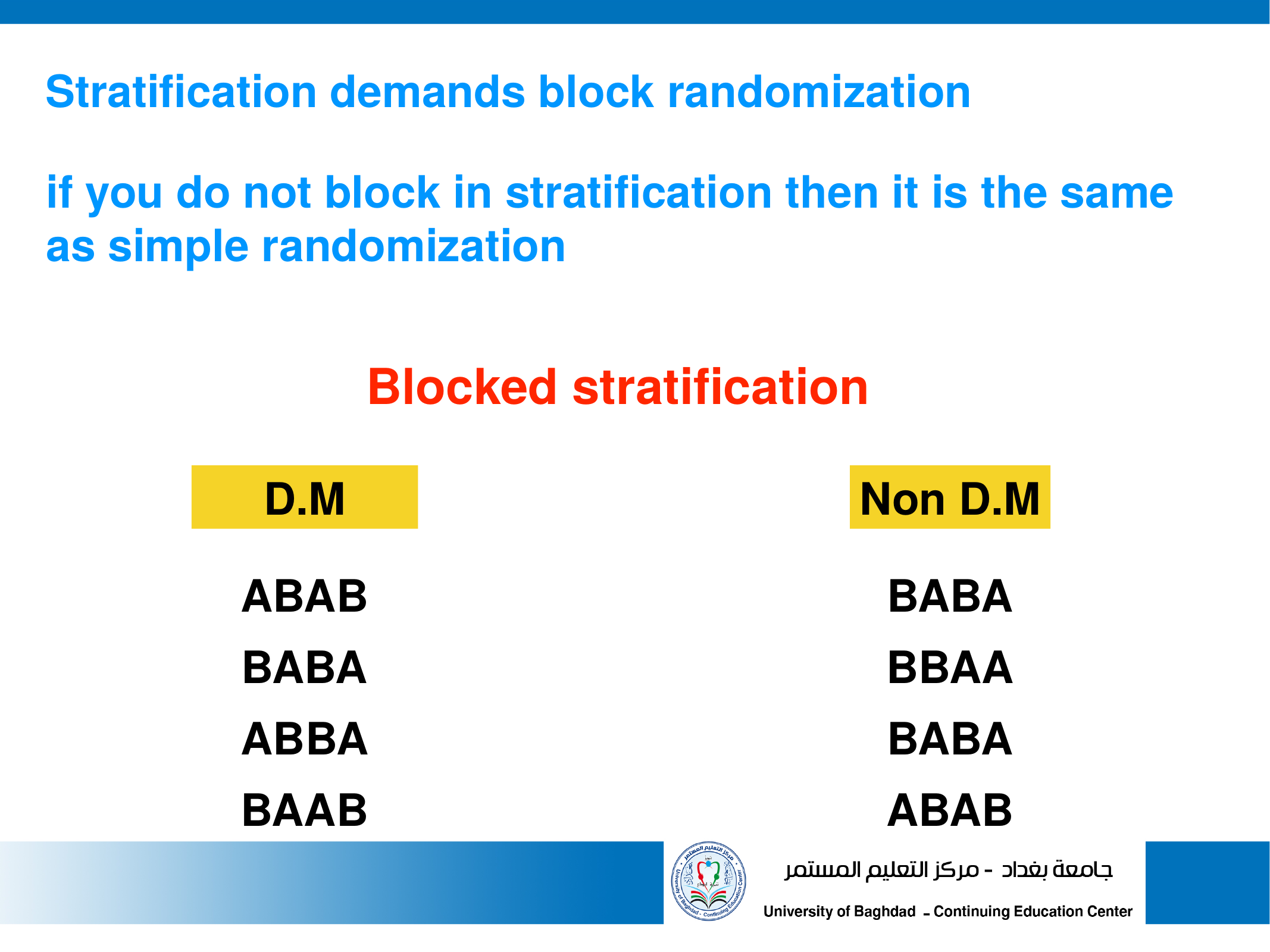

Stratification demands block randomization
if you do not block in stratification then it is the same as simple randomization
Blocked stratification
D.M
Non D.M
ABAB
BABA
BABA
BBAA
ABBA
BABA
BAAB
ABAB